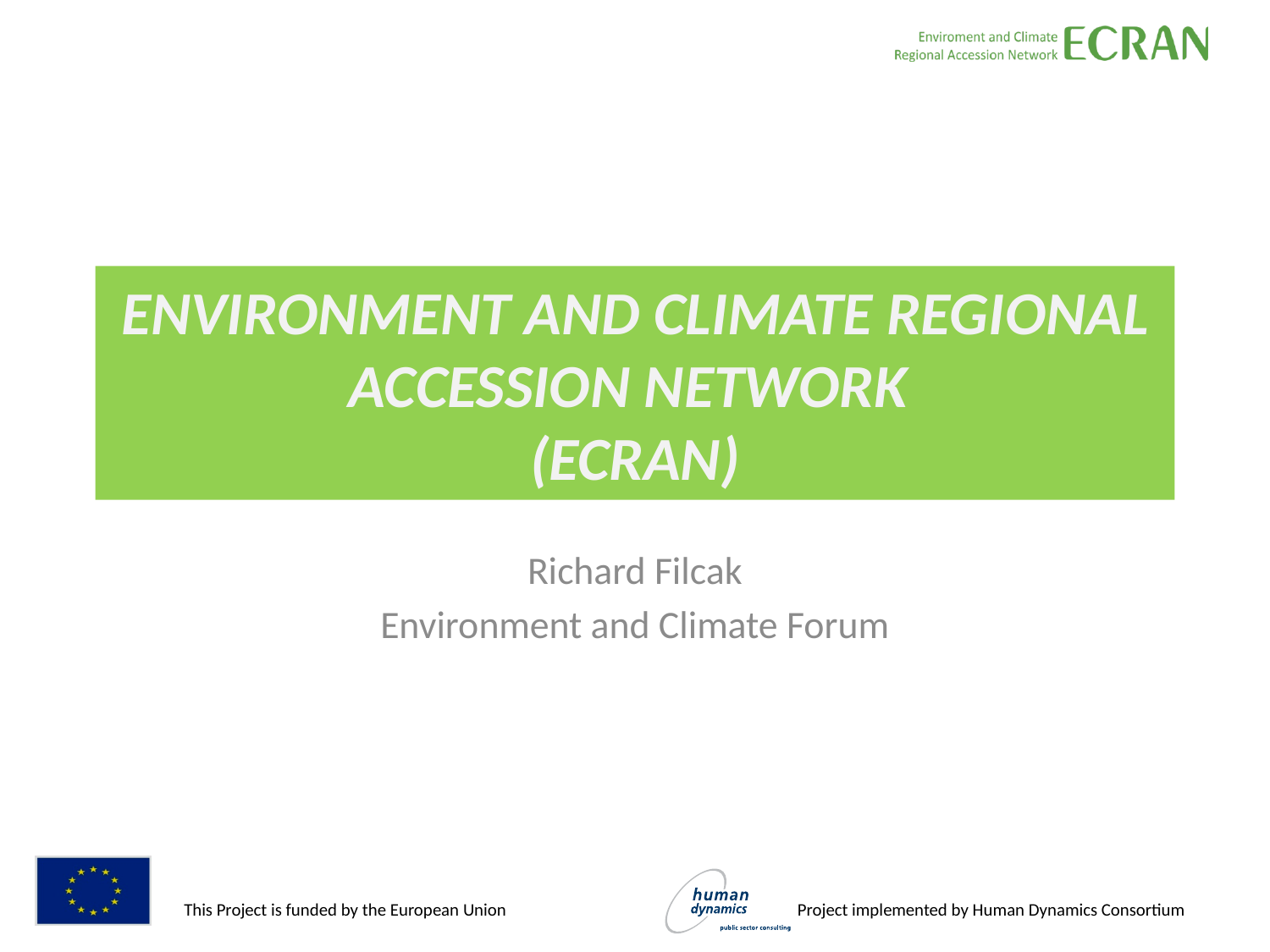

# ENVIRONMENT AND CLIMATE REGIONAL ACCESSION NETWORK (ECRAN)
Richard Filcak
Environment and Climate Forum